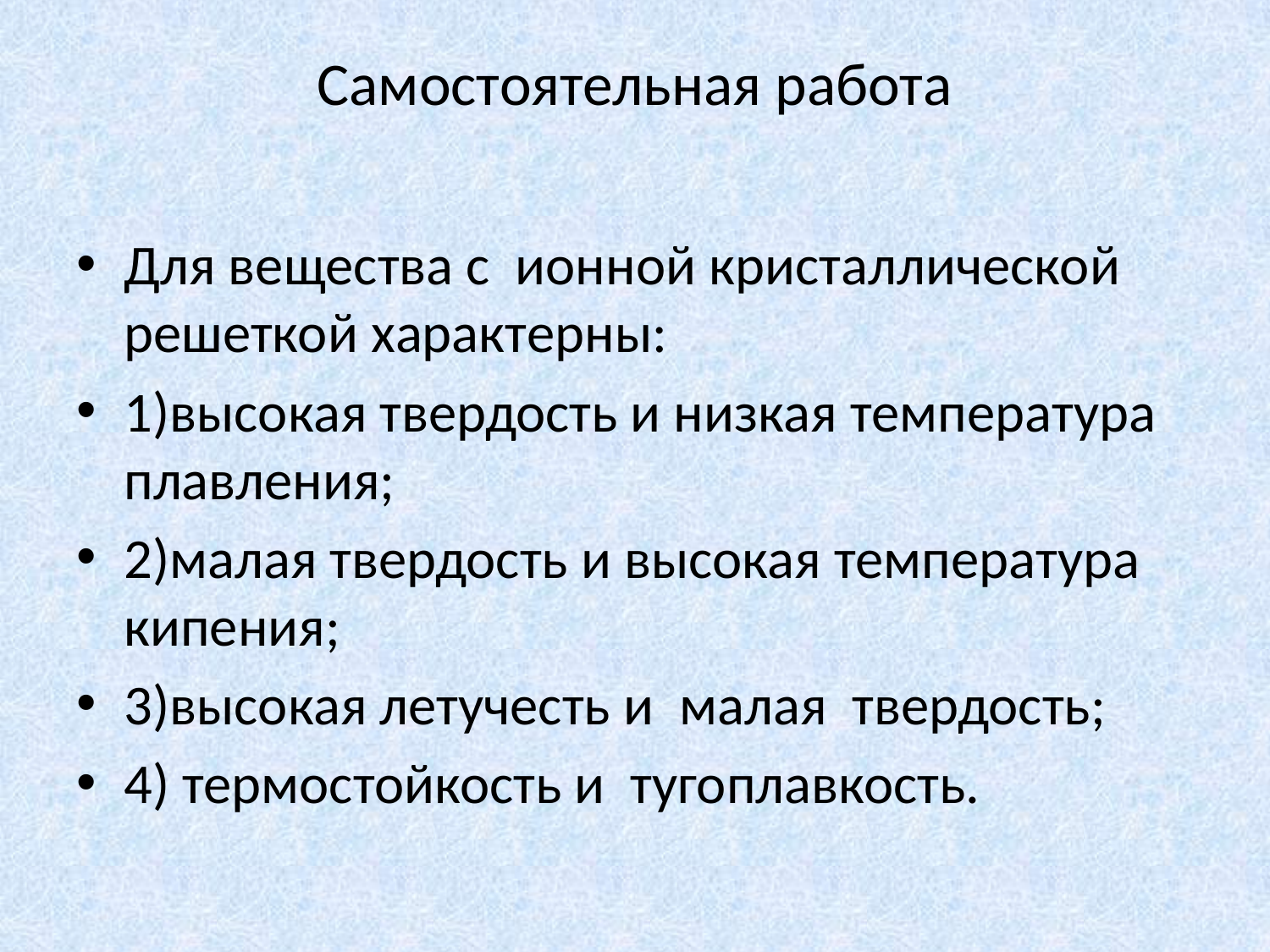

# Самостоятельная работа
Для вещества с  ионной кристаллической решеткой характерны:
1)высокая твердость и низкая температура плавления;
2)малая твердость и высокая температура кипения;
3)высокая летучесть и  малая  твердость;
4) термостойкость и  тугоплавкость.